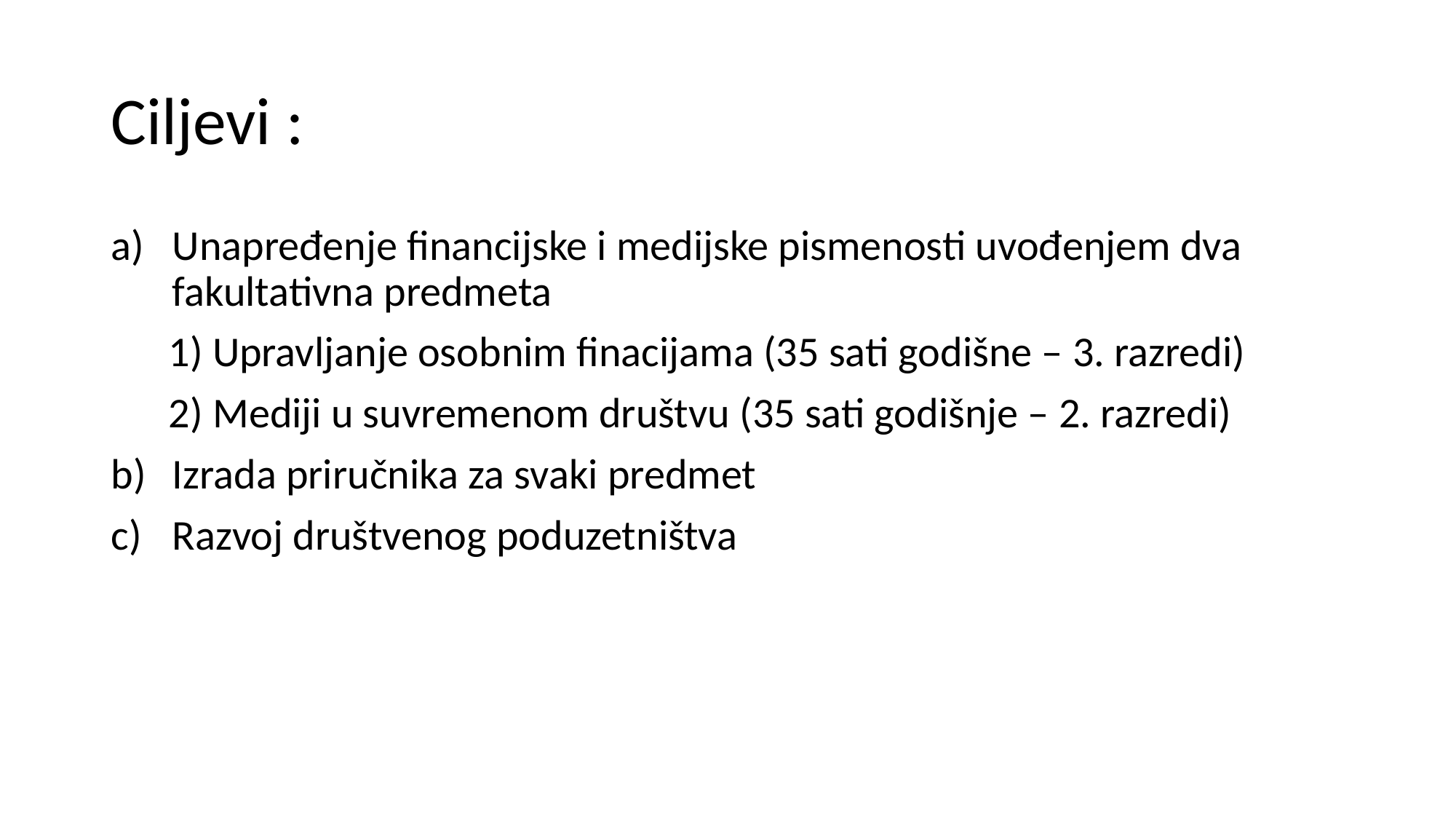

# Ciljevi :
Unapređenje financijske i medijske pismenosti uvođenjem dva fakultativna predmeta
      1) Upravljanje osobnim finacijama (35 sati godišne – 3. razredi)
      2) Mediji u suvremenom društvu (35 sati godišnje – 2. razredi)
Izrada priručnika za svaki predmet
Razvoj društvenog poduzetništva